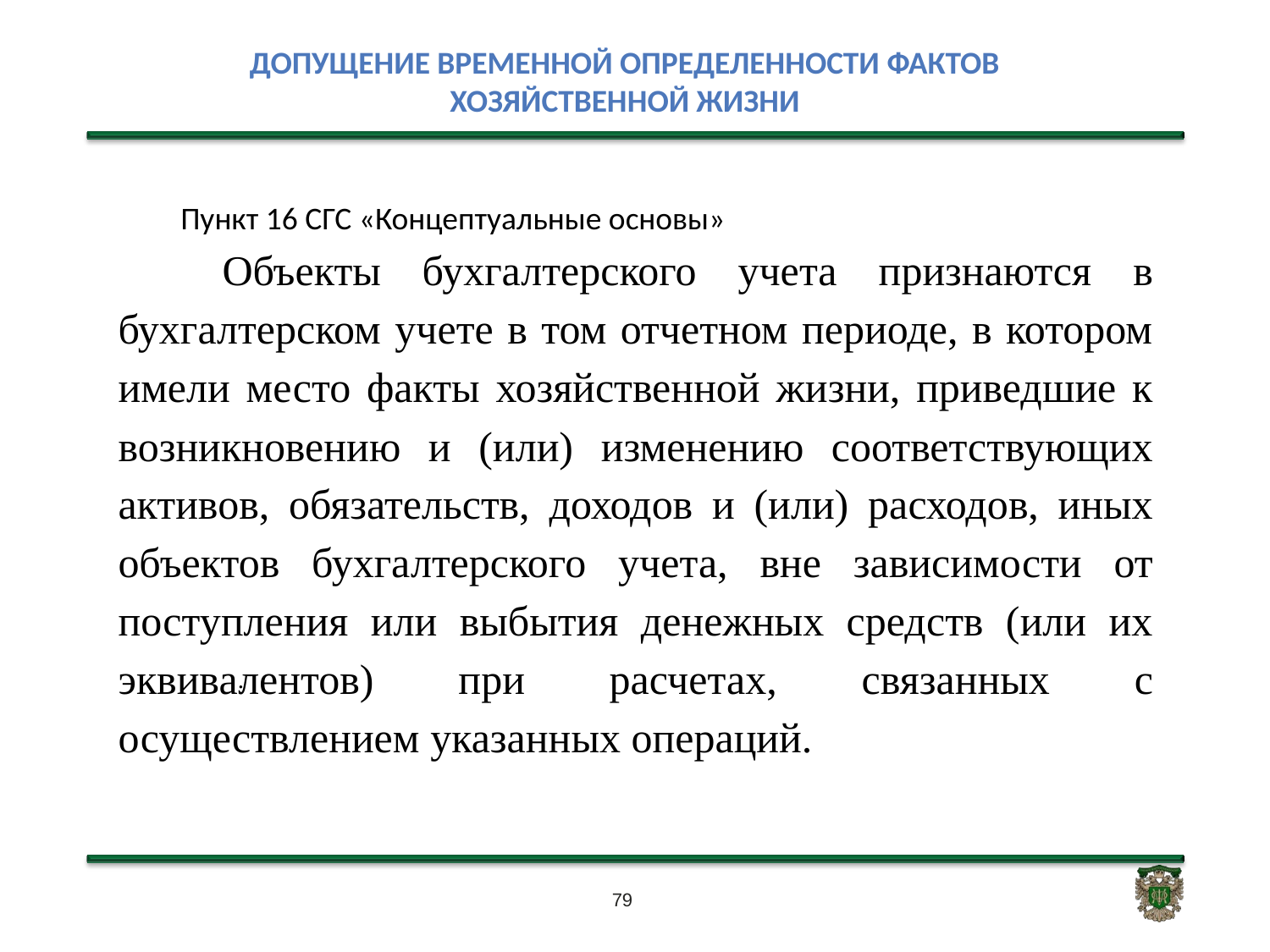

Допущение временной определенности фактов хозяйственной жизни

Пункт 16 СГС «Концептуальные основы»
 Объекты бухгалтерского учета признаются в бухгалтерском учете в том отчетном периоде, в котором имели место факты хозяйственной жизни, приведшие к возникновению и (или) изменению соответствующих активов, обязательств, доходов и (или) расходов, иных объектов бухгалтерского учета, вне зависимости от поступления или выбытия денежных средств (или их эквивалентов) при расчетах, связанных с осуществлением указанных операций.

.
79